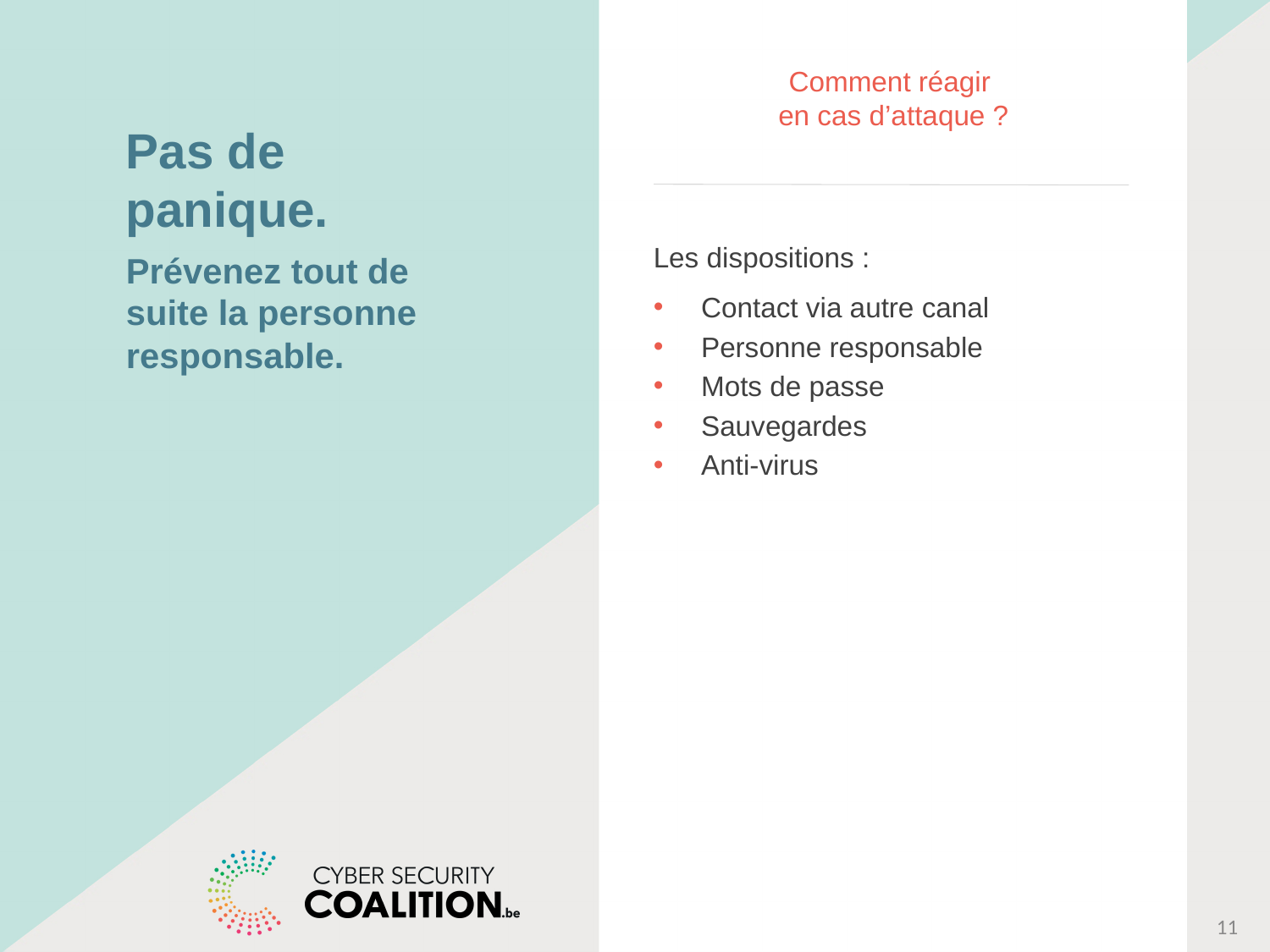

# Comment réagir en cas d’attaque ?

Pas de panique.
Prévenez tout de suite la personne responsable.
Les dispositions :
Contact via autre canal
Personne responsable
Mots de passe
Sauvegardes
Anti-virus

11